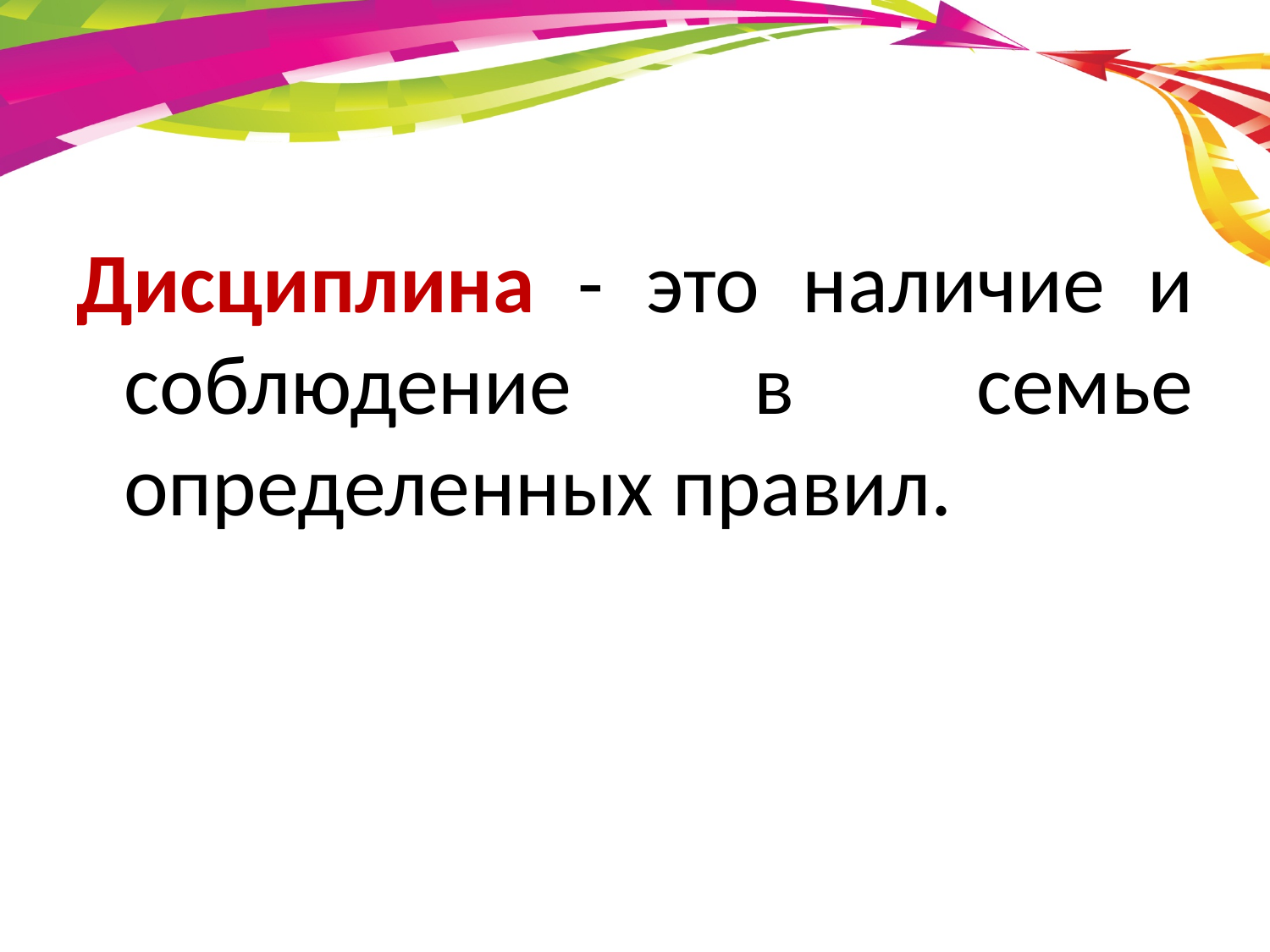

#
Дисциплина - это наличие и соблюдение в семье определенных правил.